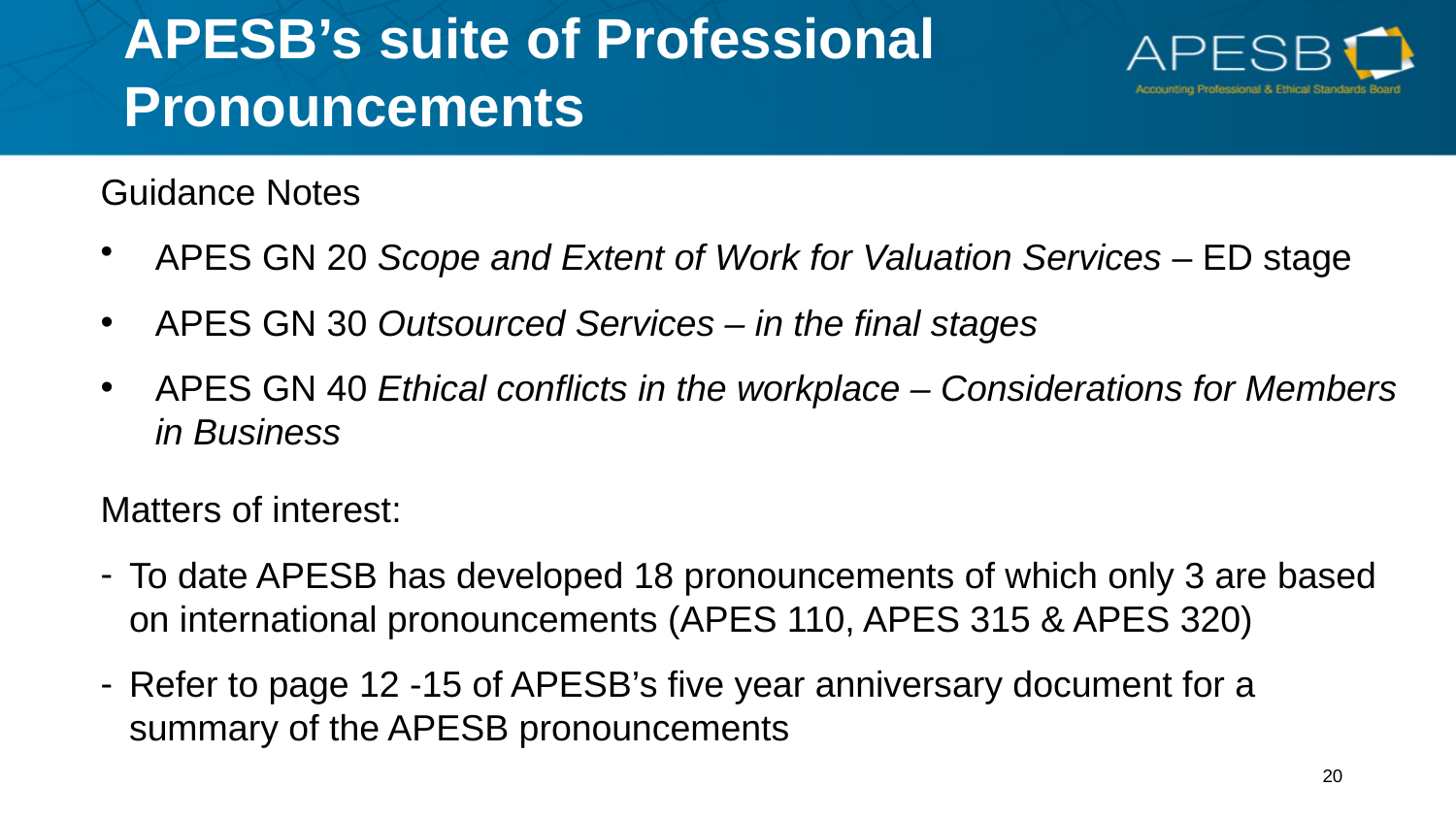

# APESB’s suite of Professional Pronouncements
Guidance Notes
APES GN 20 Scope and Extent of Work for Valuation Services – ED stage
APES GN 30 Outsourced Services – in the final stages
APES GN 40 Ethical conflicts in the workplace – Considerations for Members in Business
Matters of interest:
To date APESB has developed 18 pronouncements of which only 3 are based on international pronouncements (APES 110, APES 315 & APES 320)
Refer to page 12 -15 of APESB’s five year anniversary document for a summary of the APESB pronouncements